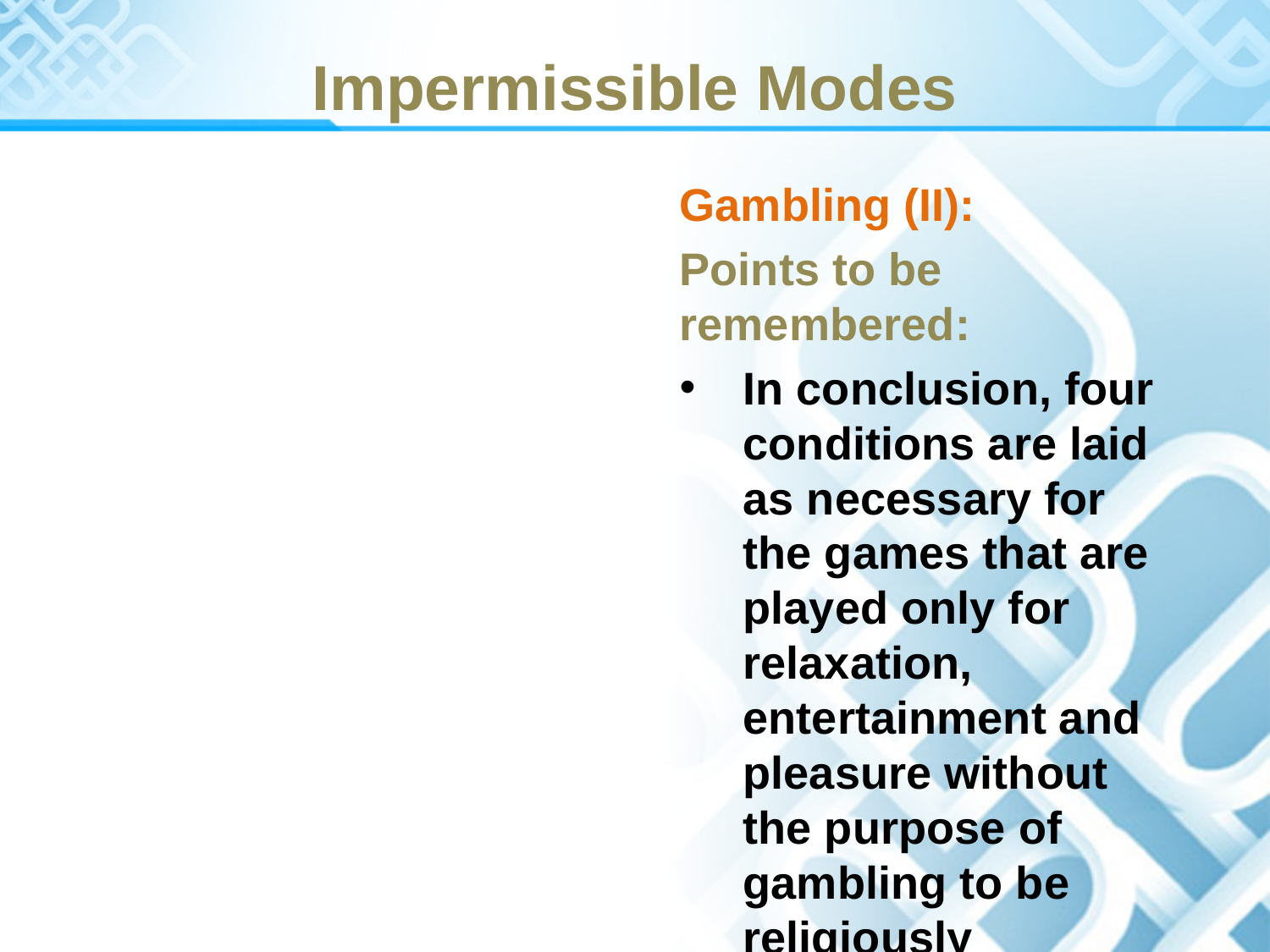

Impermissible Modes
Gambling (II):
Points to be remembered:
In conclusion, four conditions are laid as necessary for the games that are played only for relaxation, entertainment and pleasure without the purpose of gambling to be religiously permissible.